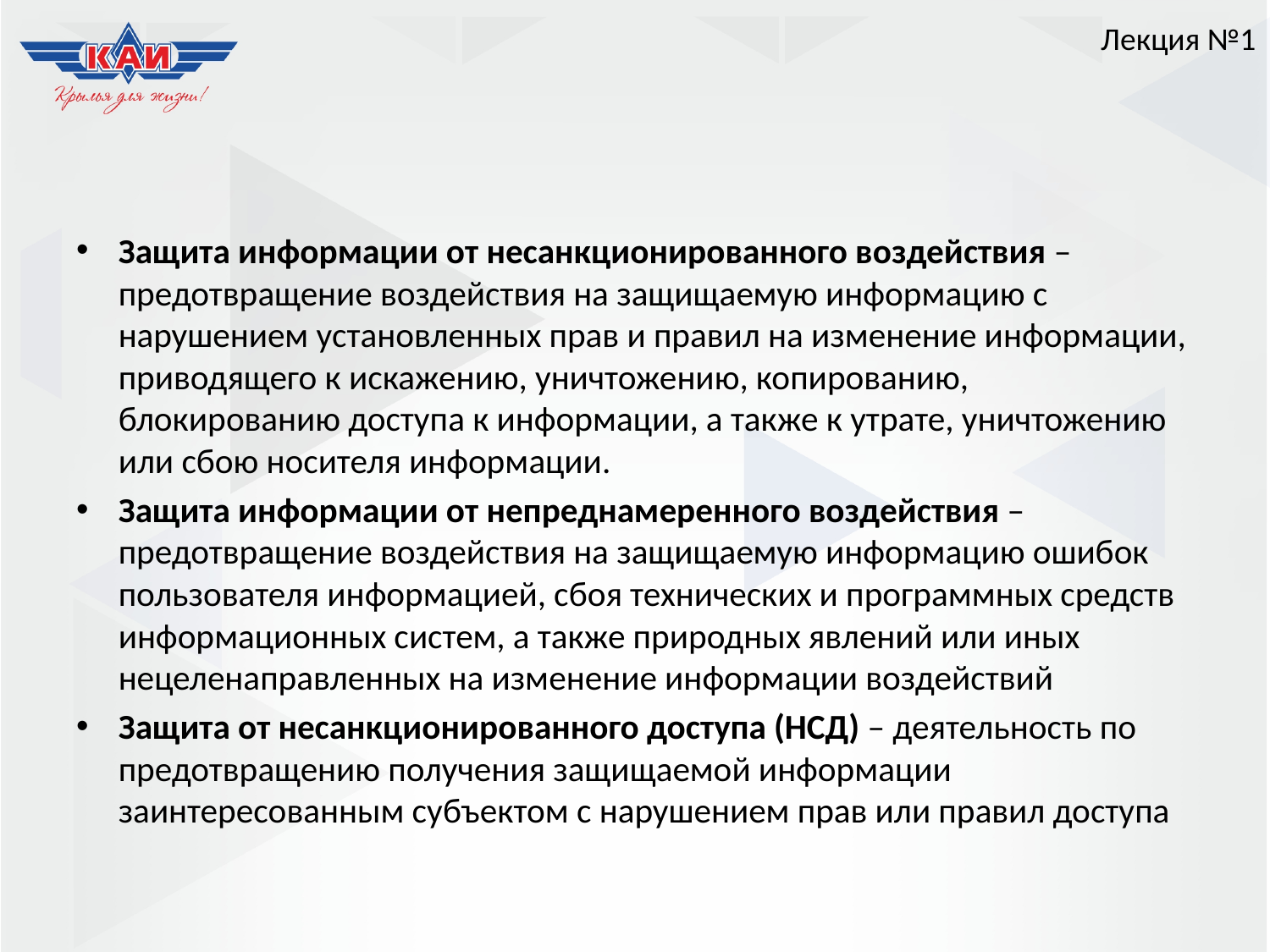

Лекция №1
#
Защита информации от несанкционированного воздействия – предотвращение воздействия на защищаемую информацию с нарушением установленных прав и правил на изменение информации, приводящего к искажению, уничтожению, копированию, блокированию доступа к информации, а также к утрате, уничтожению или сбою носителя информации.
Защита информации от непреднамеренного воздействия – предотвращение воздействия на защищаемую информацию ошибок пользователя информацией, сбоя технических и программных средств информационных систем, а также природных явлений или иных нецеленаправленных на изменение информации воздействий
Защита от несанкционированного доступа (НСД) – деятельность по предотвращению получения защищаемой информации заинтересованным субъектом с нарушением прав или правил доступа